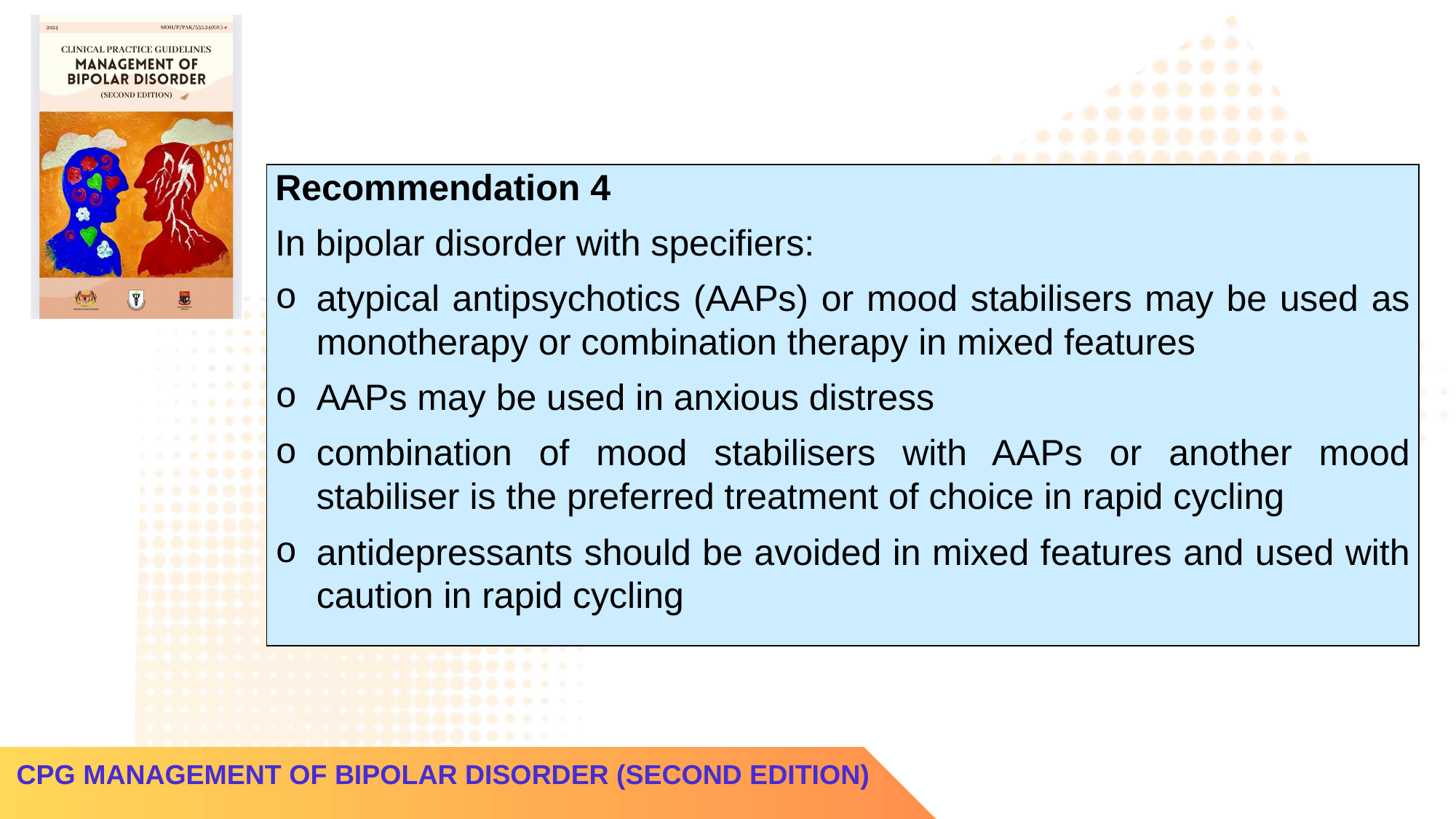

| Recommendation 4 In bipolar disorder with specifiers: atypical antipsychotics (AAPs) or mood stabilisers may be used as monotherapy or combination therapy in mixed features AAPs may be used in anxious distress combination of mood stabilisers with AAPs or another mood stabiliser is the preferred treatment of choice in rapid cycling antidepressants should be avoided in mixed features and used with caution in rapid cycling |
| --- |

CPG MANAGEMENT OF BIPOLAR DISORDER (SECOND EDITION)